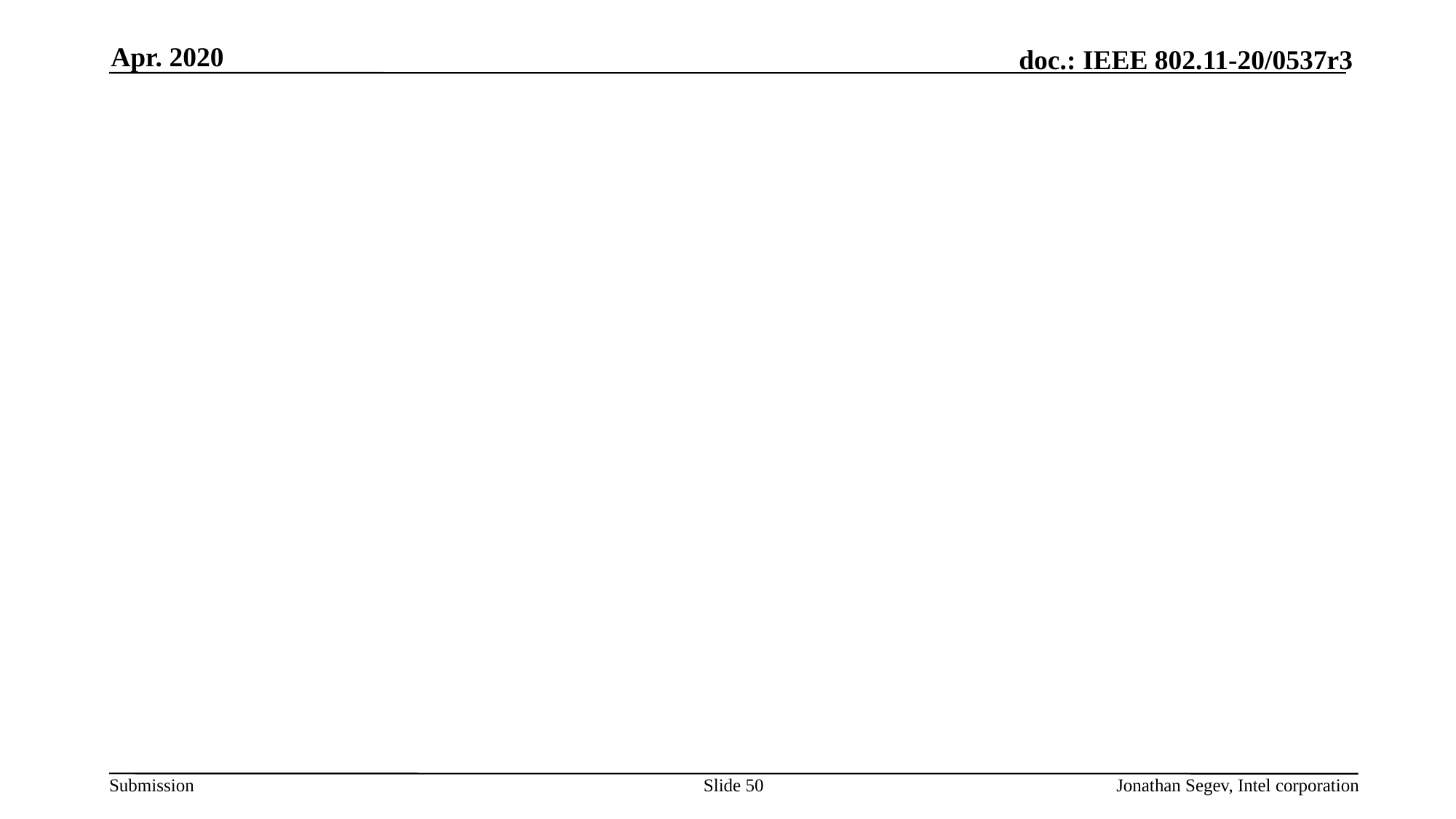

Apr. 2020
#

Slide 50
Jonathan Segev, Intel corporation